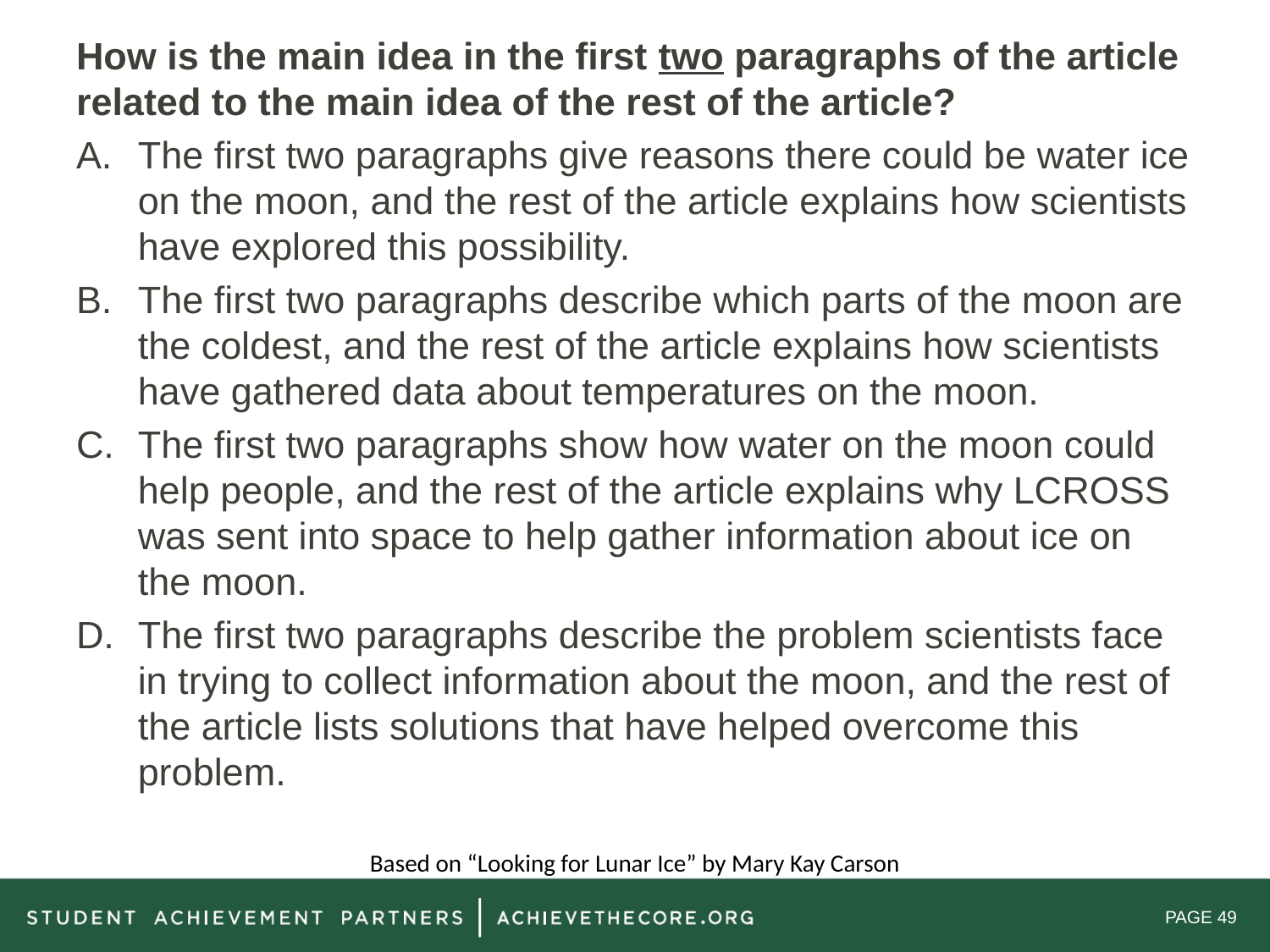

How is the main idea in the first two paragraphs of the article related to the main idea of the rest of the article?
The first two paragraphs give reasons there could be water ice on the moon, and the rest of the article explains how scientists have explored this possibility.
The first two paragraphs describe which parts of the moon are the coldest, and the rest of the article explains how scientists have gathered data about temperatures on the moon.
The first two paragraphs show how water on the moon could help people, and the rest of the article explains why LCROSS was sent into space to help gather information about ice on the moon.
The first two paragraphs describe the problem scientists face in trying to collect information about the moon, and the rest of the article lists solutions that have helped overcome this problem.

Based on “Looking for Lunar Ice” by Mary Kay Carson